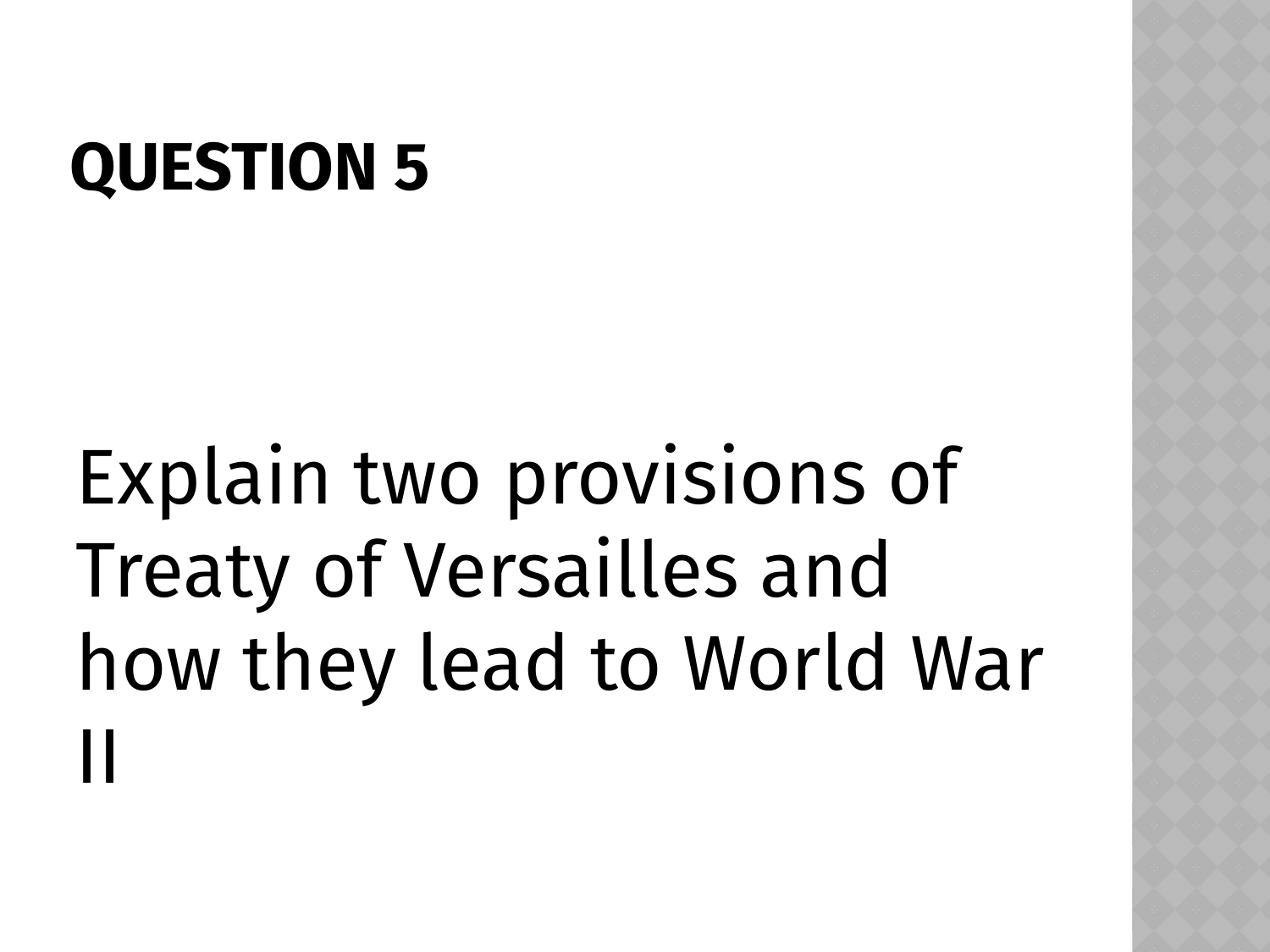

# Question 5

Explain two provisions of Treaty of Versailles and how they lead to World War II